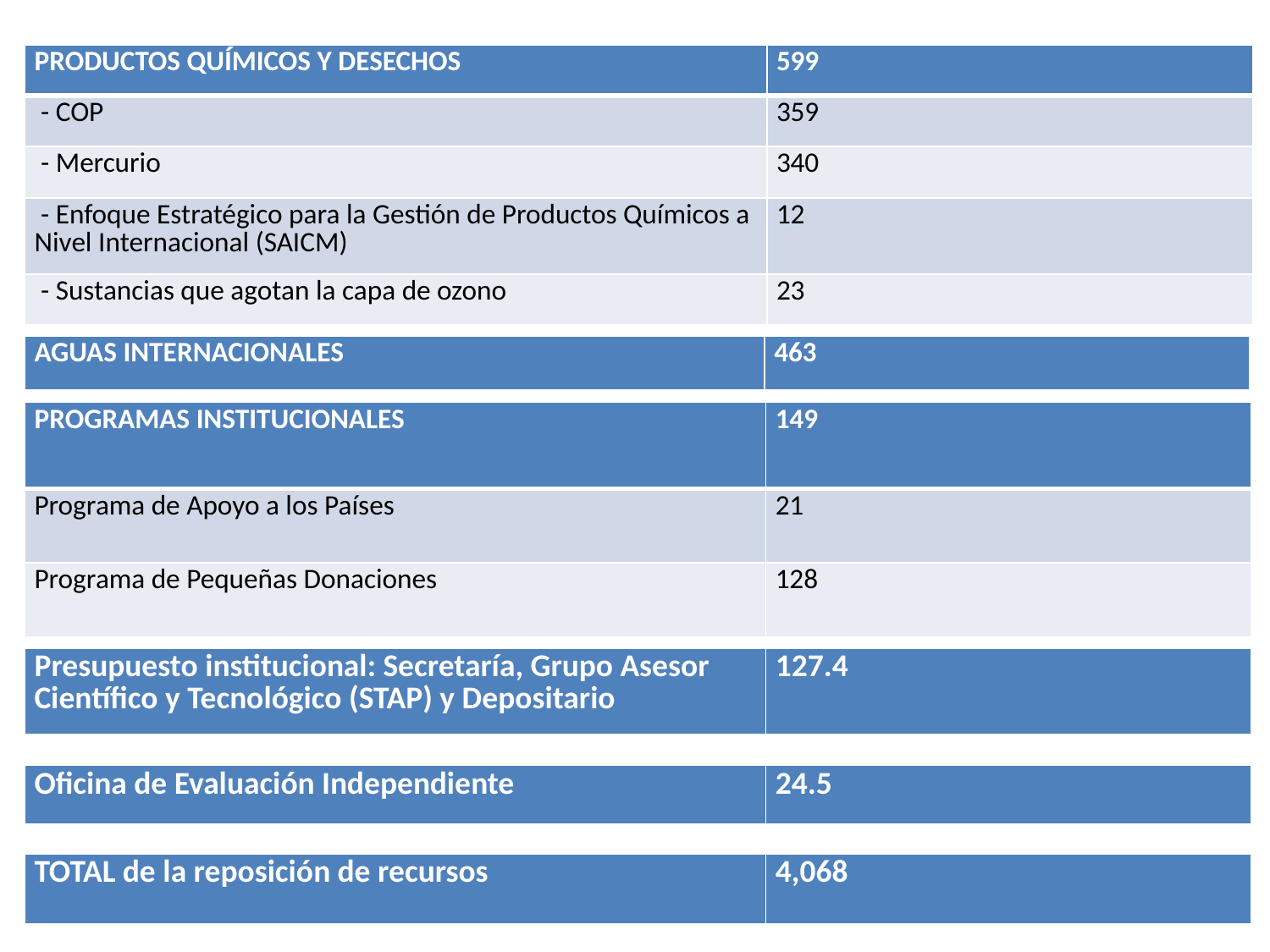

| PRODUCTOS QUÍMICOS Y DESECHOS | 599 |
| --- | --- |
| - COP | 359 |
| - Mercurio | 340 |
| - Enfoque Estratégico para la Gestión de Productos Químicos a Nivel Internacional (SAICM) | 12 |
| - Sustancias que agotan la capa de ozono | 23 |
| AGUAS INTERNACIONALES | 463 |
| --- | --- |
| PROGRAMAS INSTITUCIONALES | 149 |
| --- | --- |
| Programa de Apoyo a los Países | 21 |
| Programa de Pequeñas Donaciones | 128 |
| Presupuesto institucional: Secretaría, Grupo Asesor Científico y Tecnológico (STAP) y Depositario | 127.4 |
| --- | --- |
| Oficina de Evaluación Independiente | 24.5 |
| --- | --- |
| TOTAL de la reposición de recursos | 4,068 |
| --- | --- |